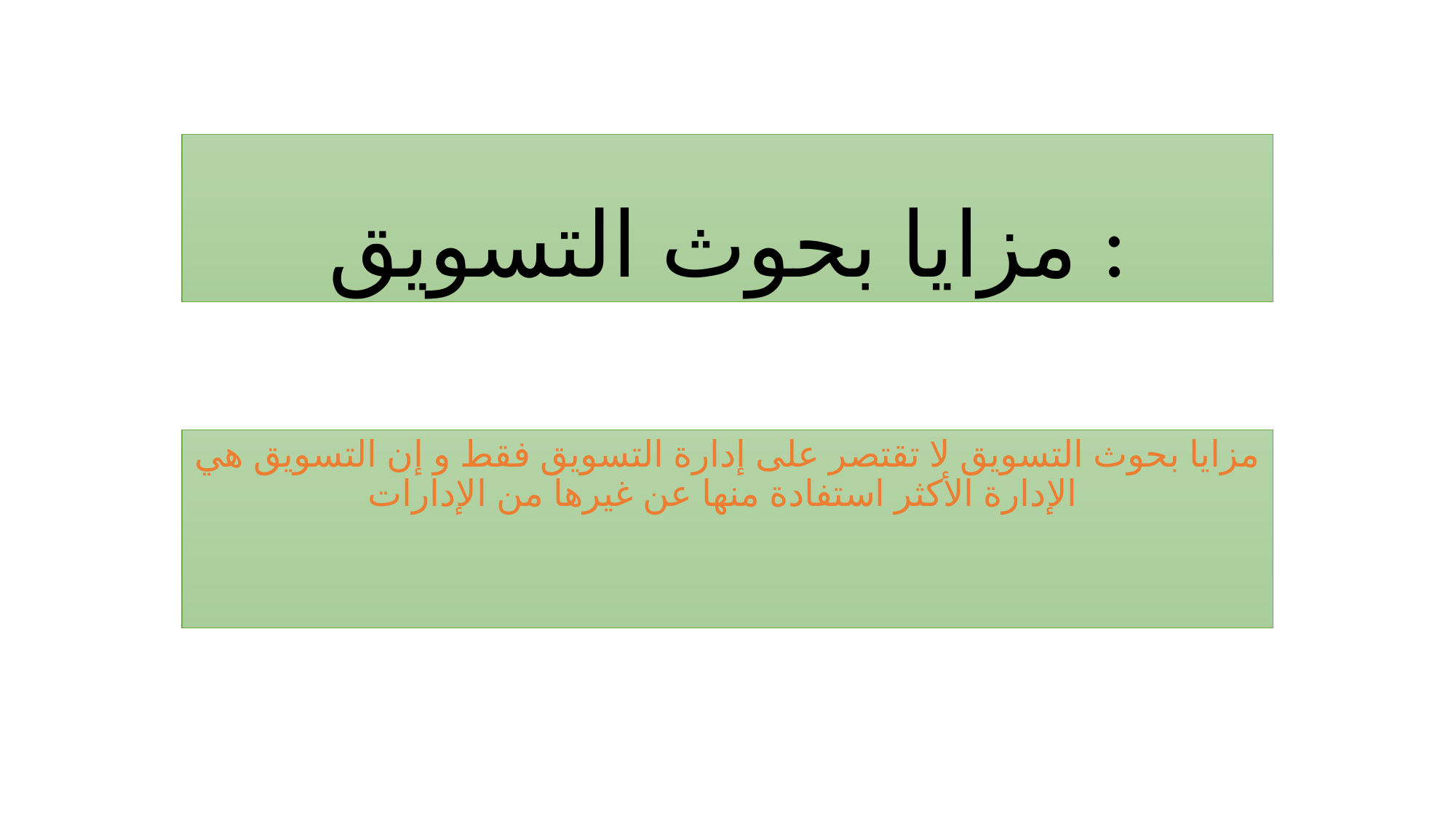

# مزايا بحوث التسويق :
مزايا بحوث التسويق لا تقتصر على إدارة التسويق فقط و إن التسويق هي الإدارة الأكثر استفادة منها عن غيرها من الإدارات